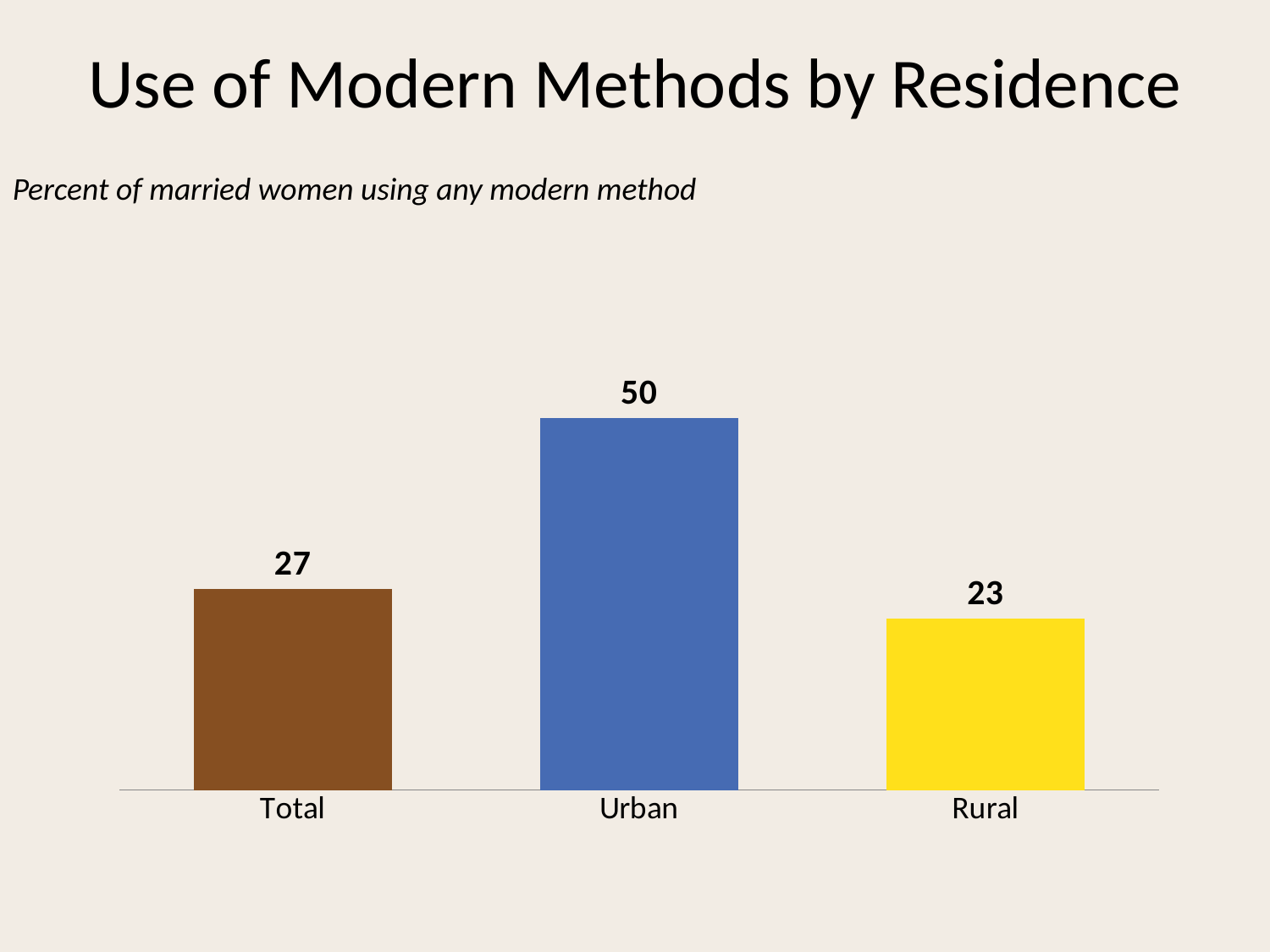

# Use of Modern Methods by Residence
Percent of married women using any modern method

### Chart

| Category | All women |
|---|---|
| Total | 27.0 |
| Urban | 50.0 |
| Rural | 23.0 |